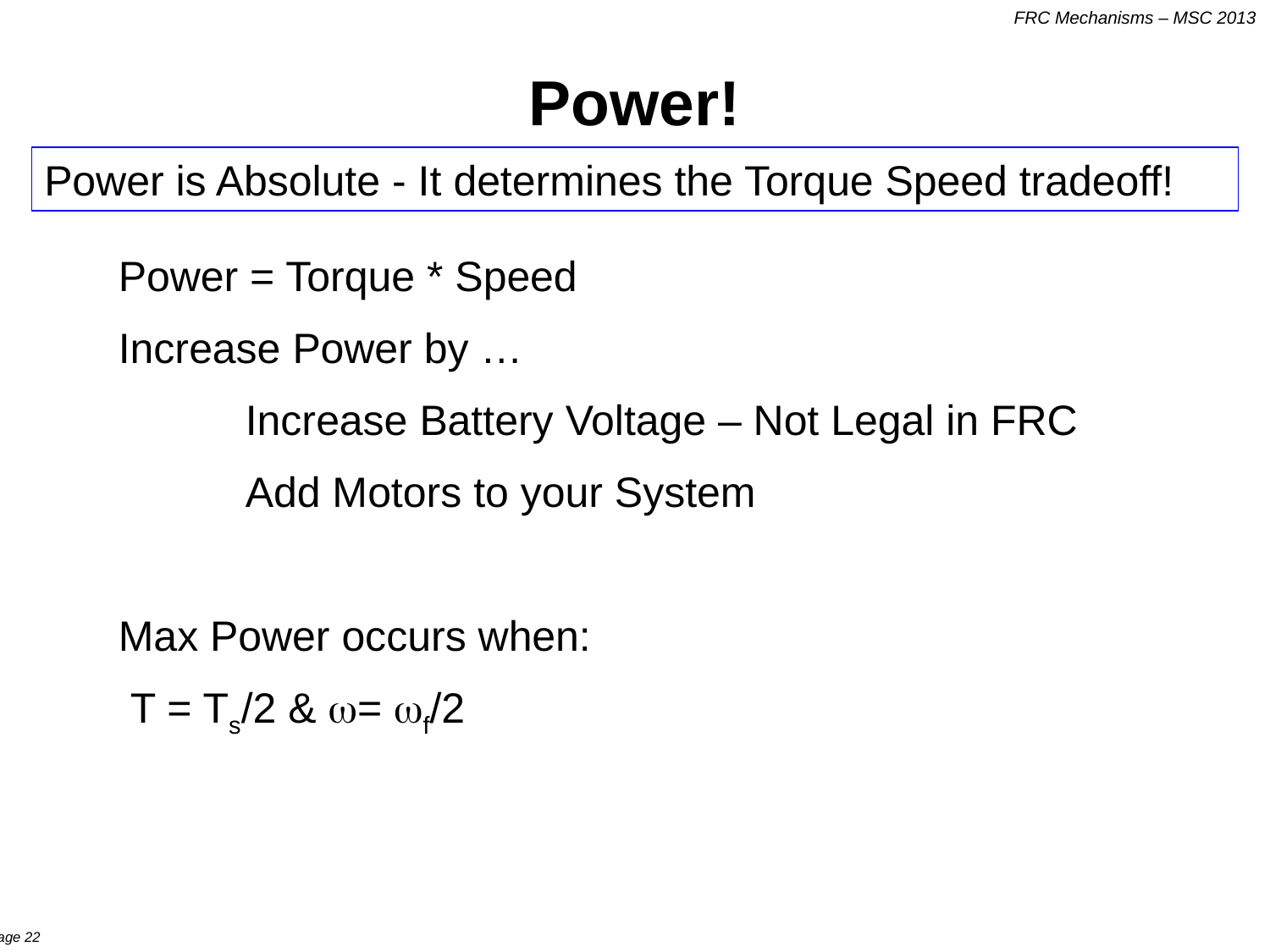

# Power!
Power is Absolute - It determines the Torque Speed tradeoff!
Power = Torque * Speed
Increase Power by …
	Increase Battery Voltage – Not Legal in FRC
	Add Motors to your System

Max Power occurs when:
 T = Ts/2 & ω= ωf/2